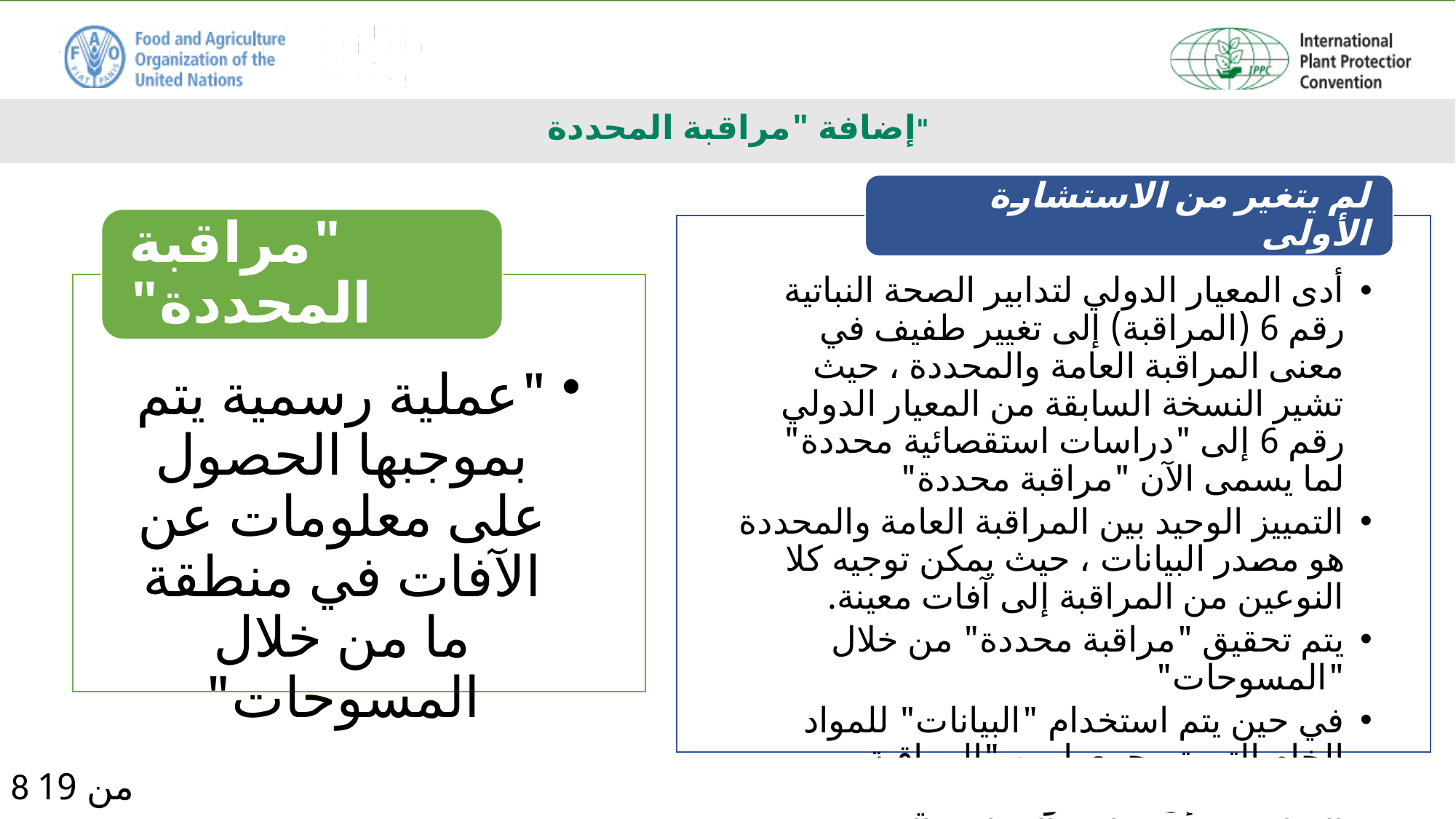

# إضافة "مراقبة المحددة"
أدى المعيار الدولي لتدابير الصحة النباتية رقم 6 (المراقبة) إلى تغيير طفيف في معنى المراقبة العامة والمحددة ، حيث تشير النسخة السابقة من المعيار الدولي رقم 6 إلى "دراسات استقصائية محددة" لما يسمى الآن "مراقبة محددة"
التمييز الوحيد بين المراقبة العامة والمحددة هو مصدر البيانات ، حيث يمكن توجيه كلا النوعين من المراقبة إلى آفات معينة.
يتم تحقيق "مراقبة محددة" من خلال "المسوحات"
في حين يتم استخدام "البيانات" للمواد الخام التي تم جمعها من "المراقبة العامة" ، فإن "المعلومات" هي الكلمة المناسبة في سياق "المراقبة المحددة"
 لم يتغير من الاستشارة الأولى
"عملية رسمية يتم بموجبها الحصول على معلومات عن الآفات في منطقة ما من خلال المسوحات"
"مراقبة المحددة"
8 من 19